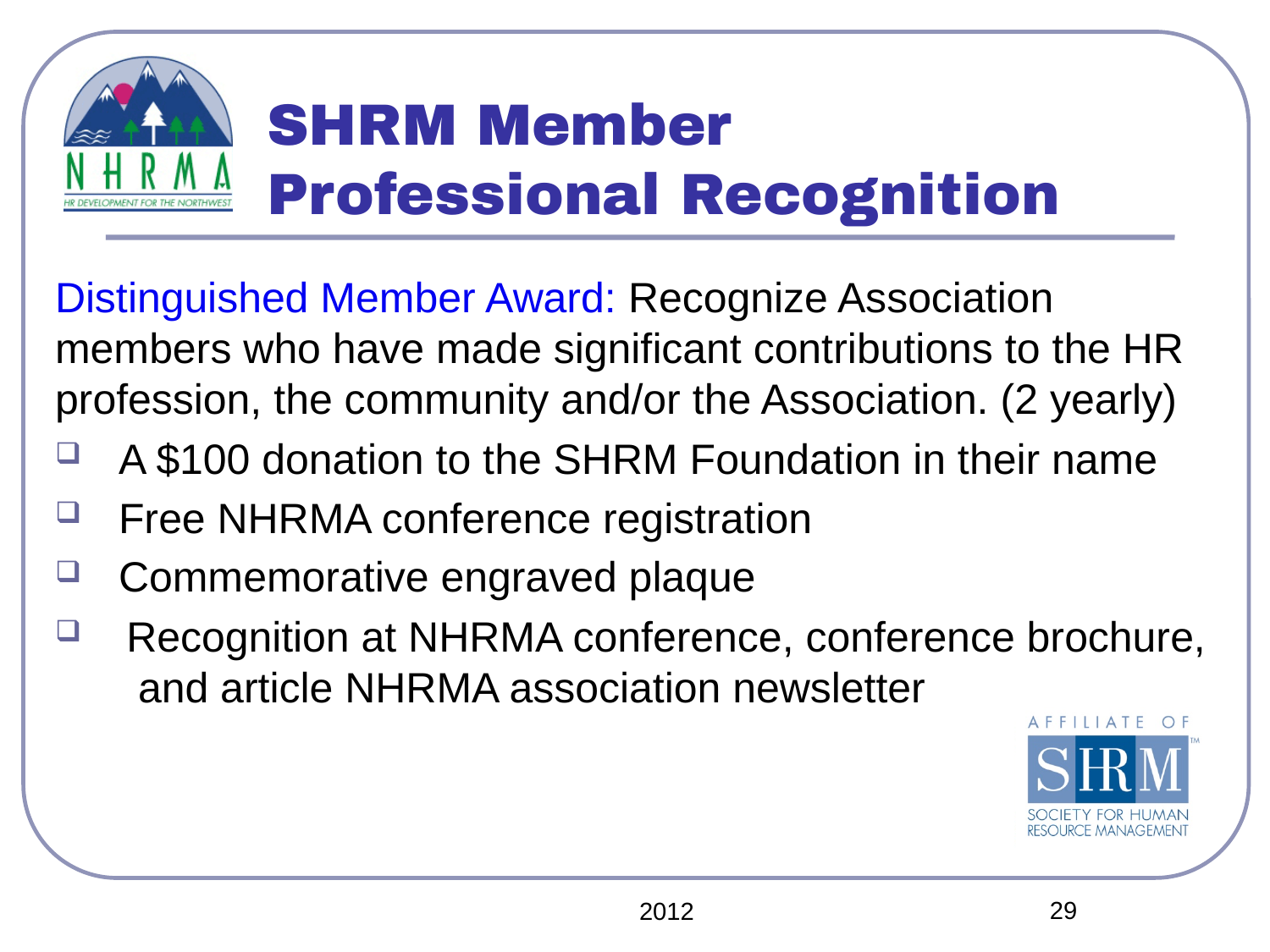

# SHRM Member Professional Recognition
Distinguished Member Award: Recognize Association members who have made significant contributions to the HR profession, the community and/or the Association. (2 yearly)
A $100 donation to the SHRM Foundation in their name
Free NHRMA conference registration
Commemorative engraved plaque
  Recognition at NHRMA conference, conference brochure,    and article NHRMA association newsletter
29
2012